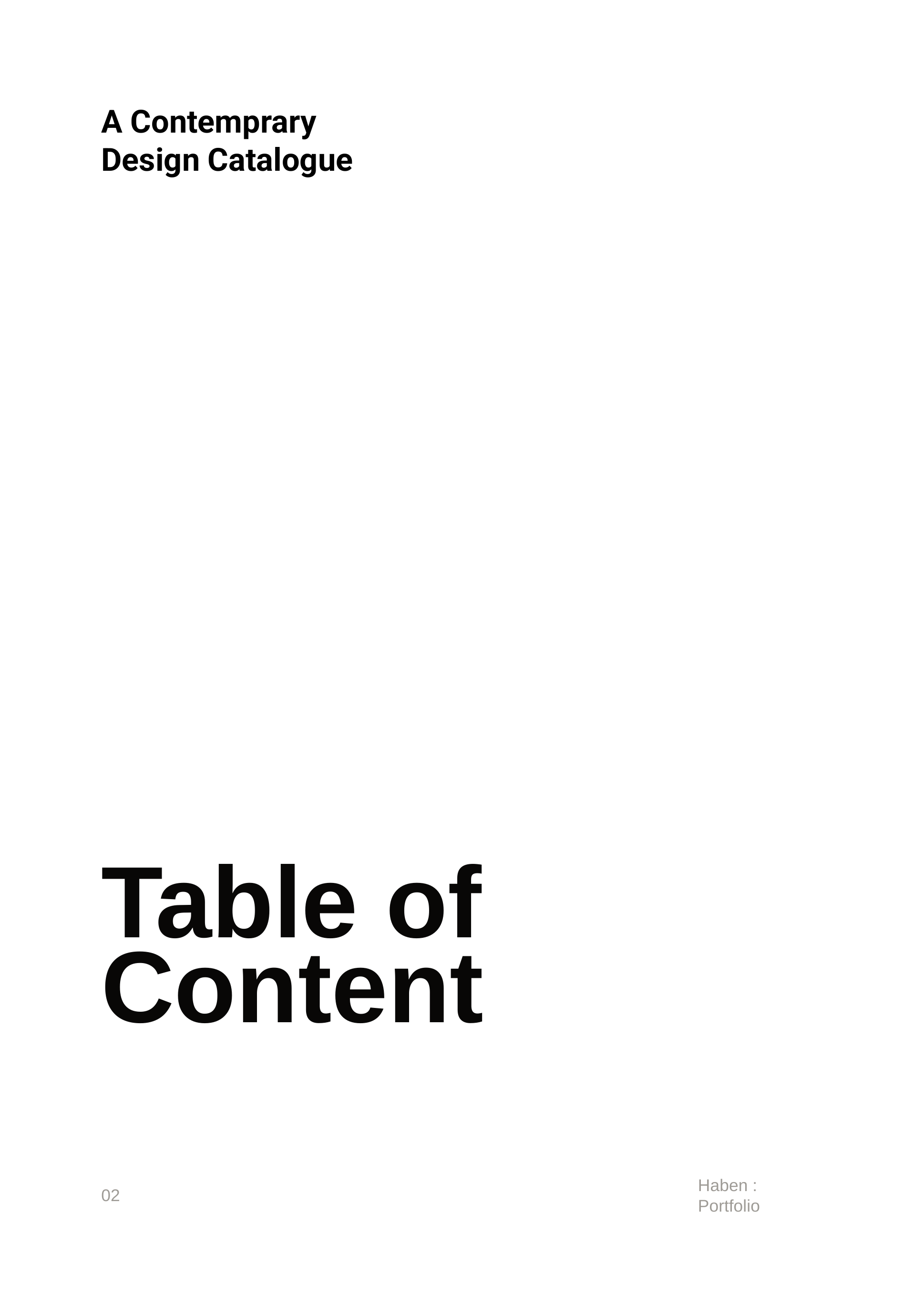

A Contemprary Design Catalogue
Table of Content
02
Haben : Portfolio